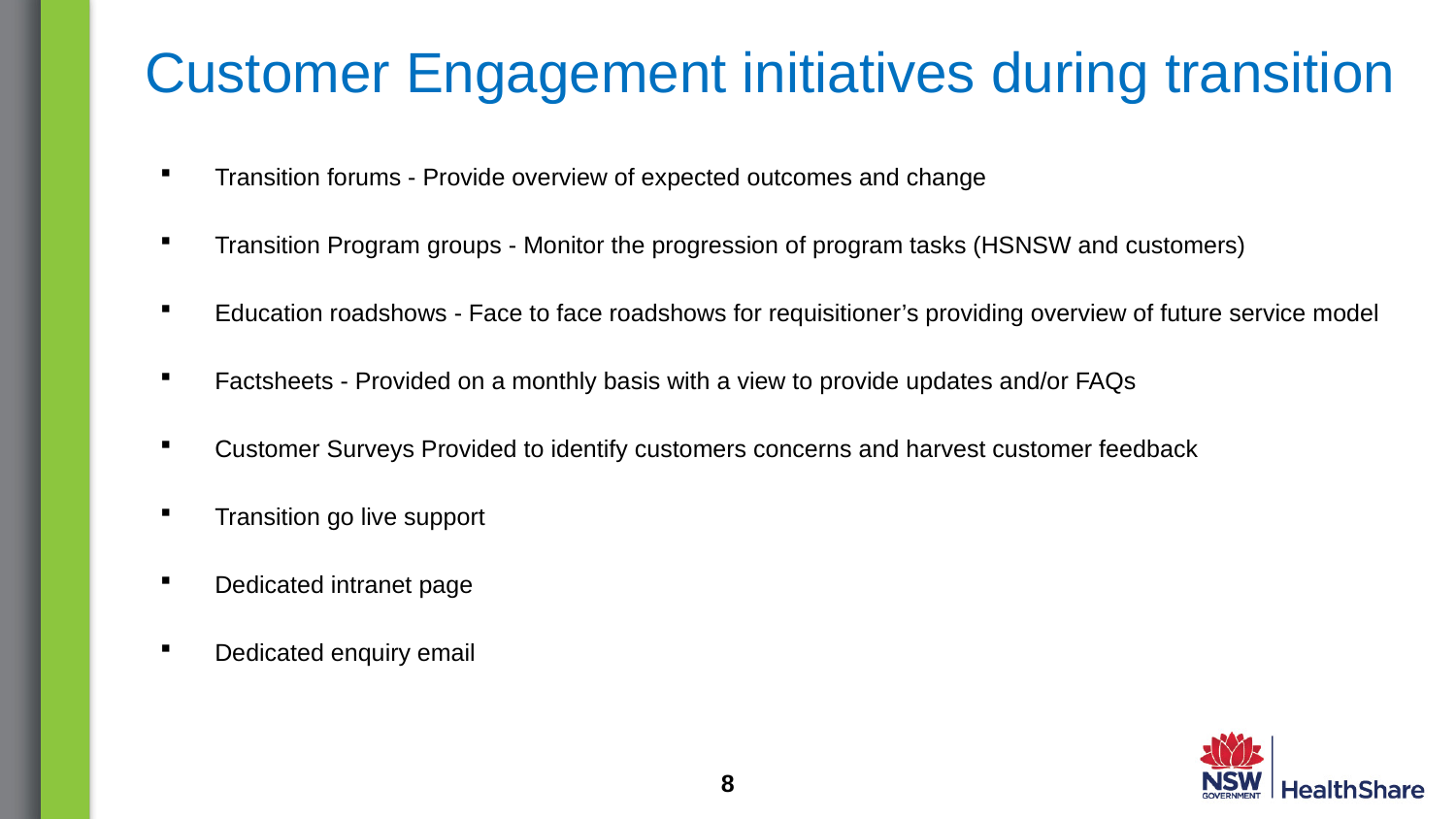

# Customer Engagement initiatives during transition
Transition forums - Provide overview of expected outcomes and change

Transition Program groups - Monitor the progression of program tasks (HSNSW and customers)

Education roadshows - Face to face roadshows for requisitioner’s providing overview of future service model

Factsheets - Provided on a monthly basis with a view to provide updates and/or FAQs

Customer Surveys Provided to identify customers concerns and harvest customer feedback

Transition go live support

Dedicated intranet page

Dedicated enquiry email